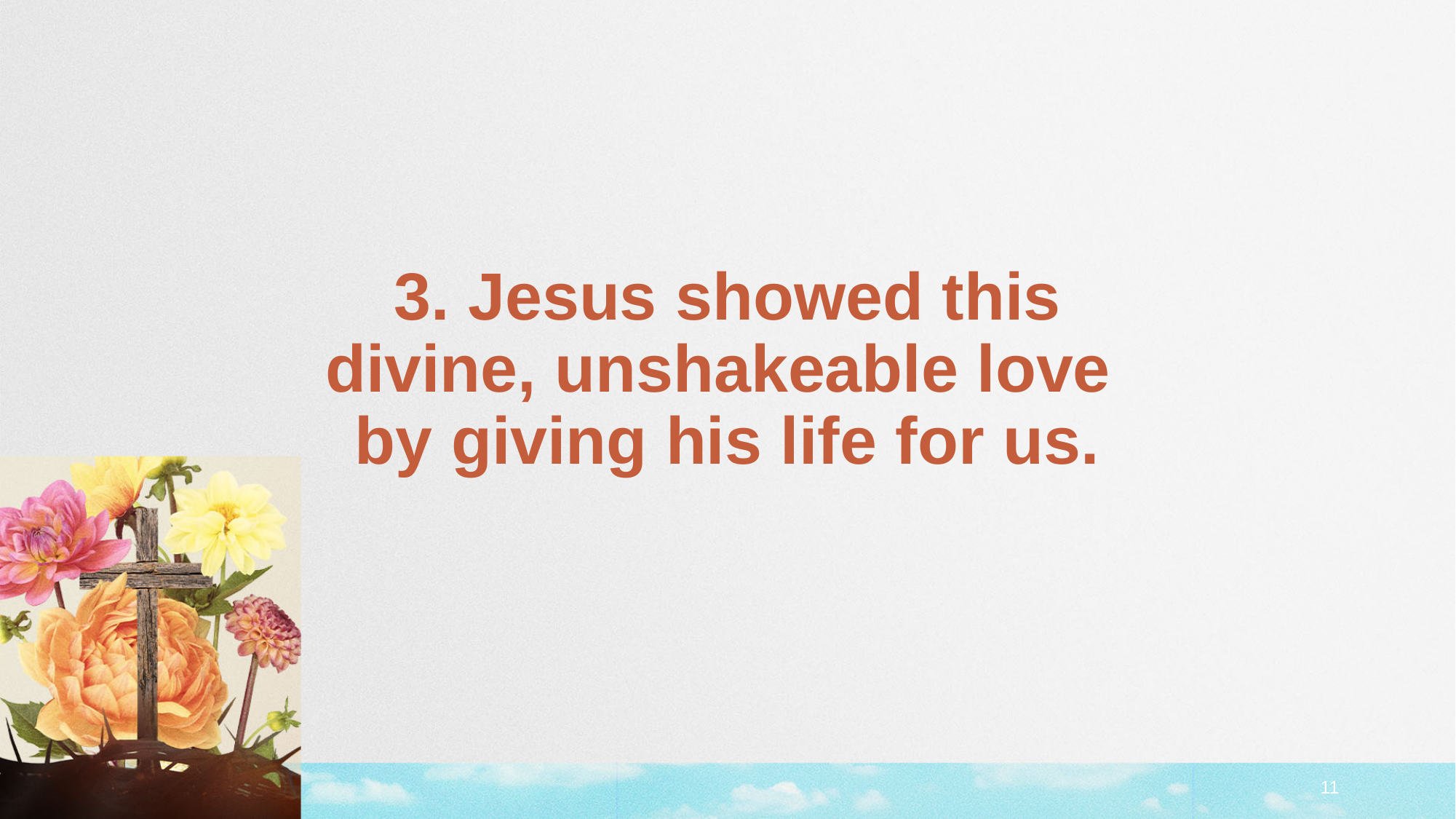

# 3. Jesus showed this divine, unshakeable love by giving his life for us.
11